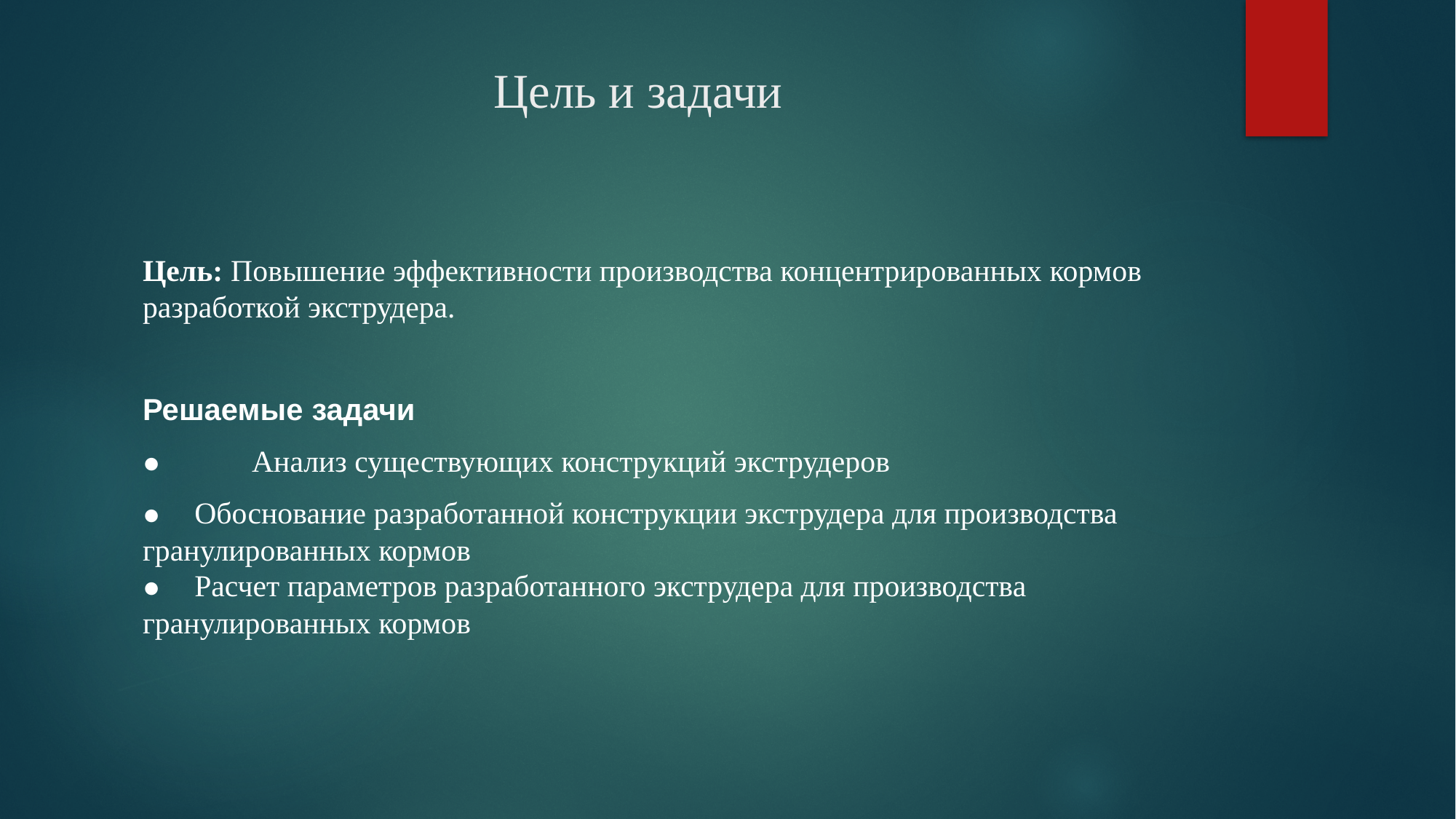

# Цель и задачи
Цель: Повышение эффективности производства концентрированных кормов разработкой экструдера.

Решаемые задачи
•	Анализ существующих конструкций экструдеров
•    Обоснование разработанной конструкции экструдера для производства гранулированных кормов
•    Расчет параметров разработанного экструдера для производства гранулированных кормов